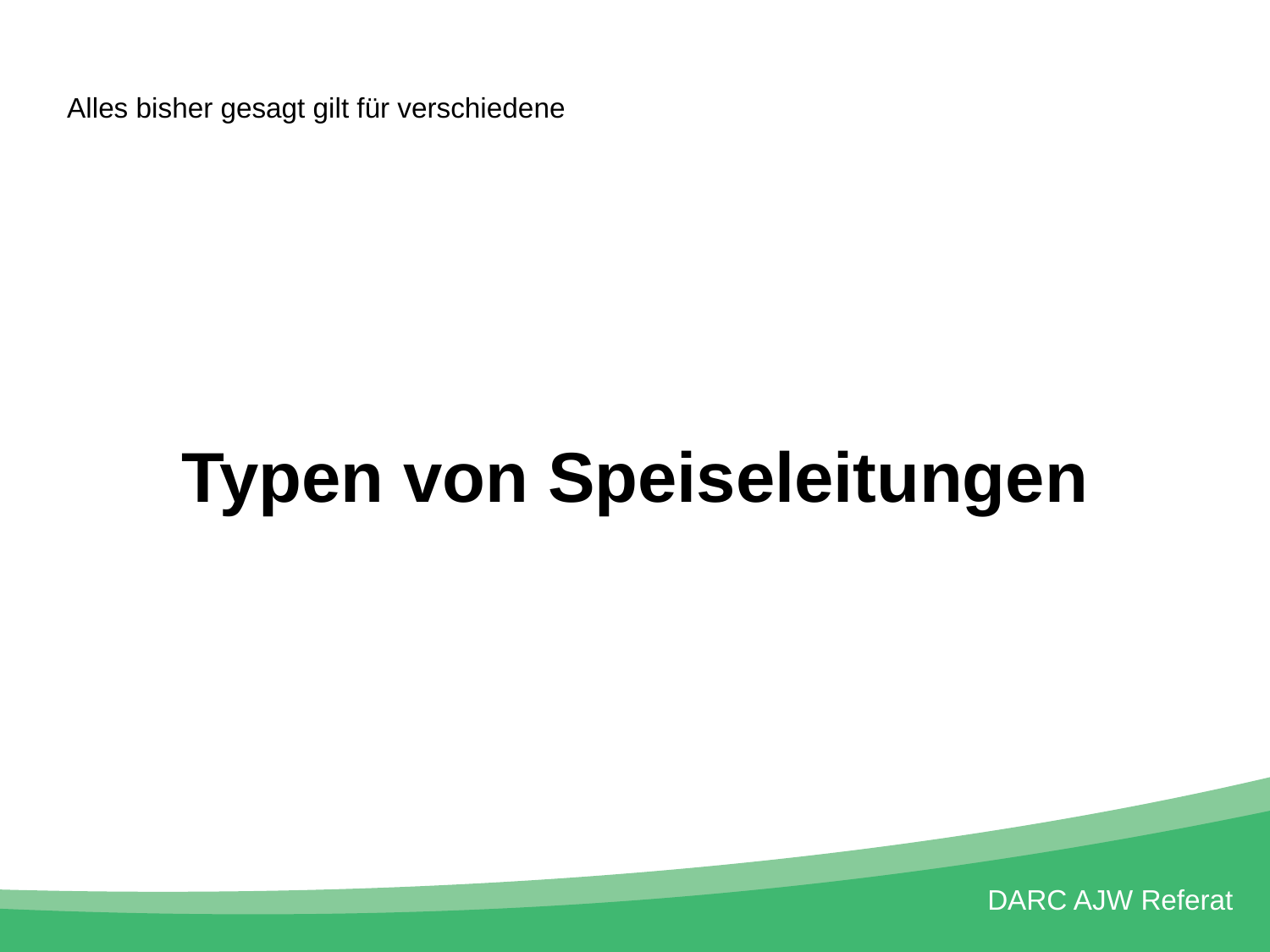

Alles bisher gesagt gilt für verschiedene
Typen von Speiseleitungen